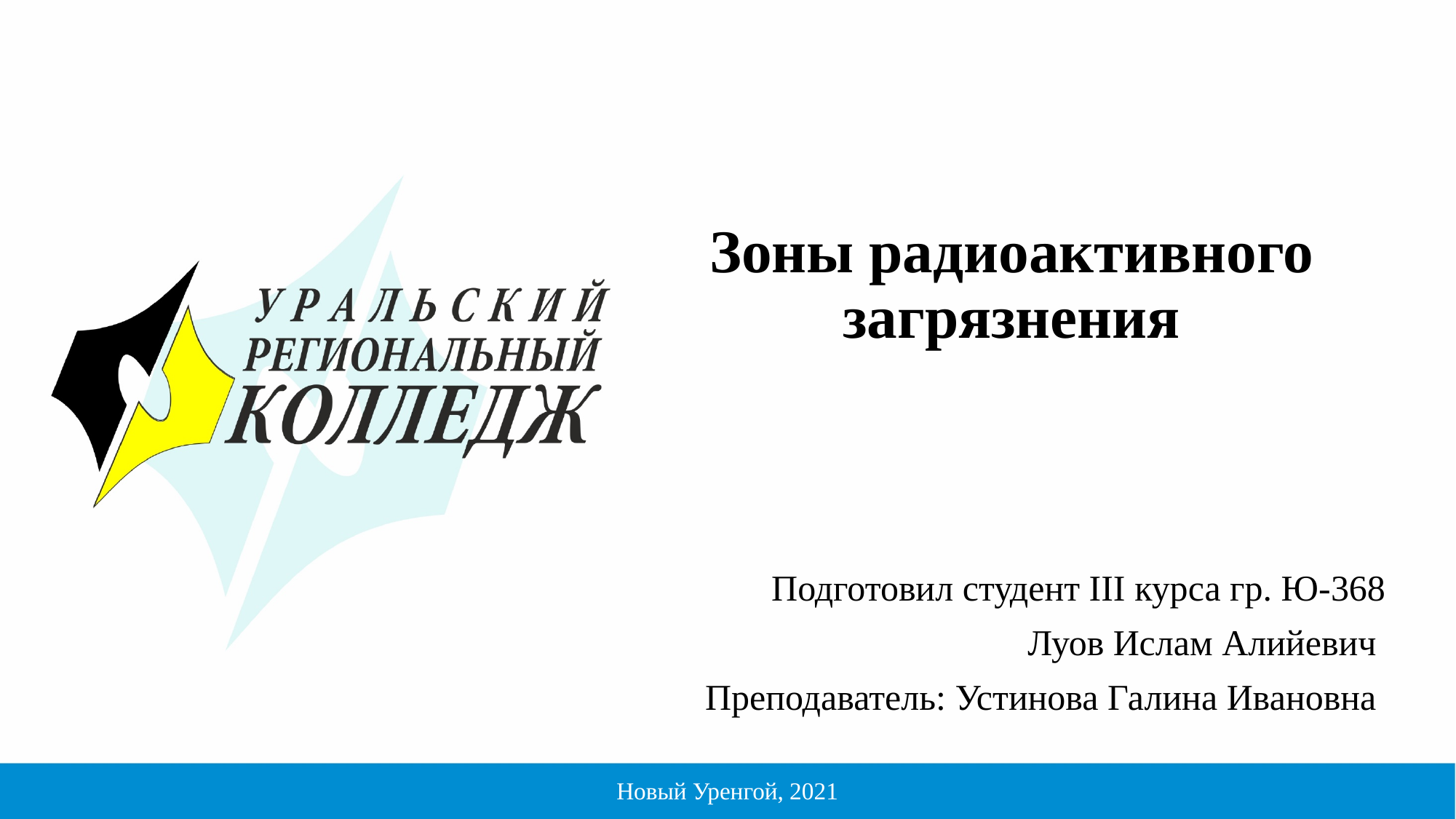

# Зоны радиоактивного загрязнения
Подготовил студент III курса гр. Ю-368
Луов Ислам Алийевич
Преподаватель: Устинова Галина Ивановна
Новый Уренгой, 2021